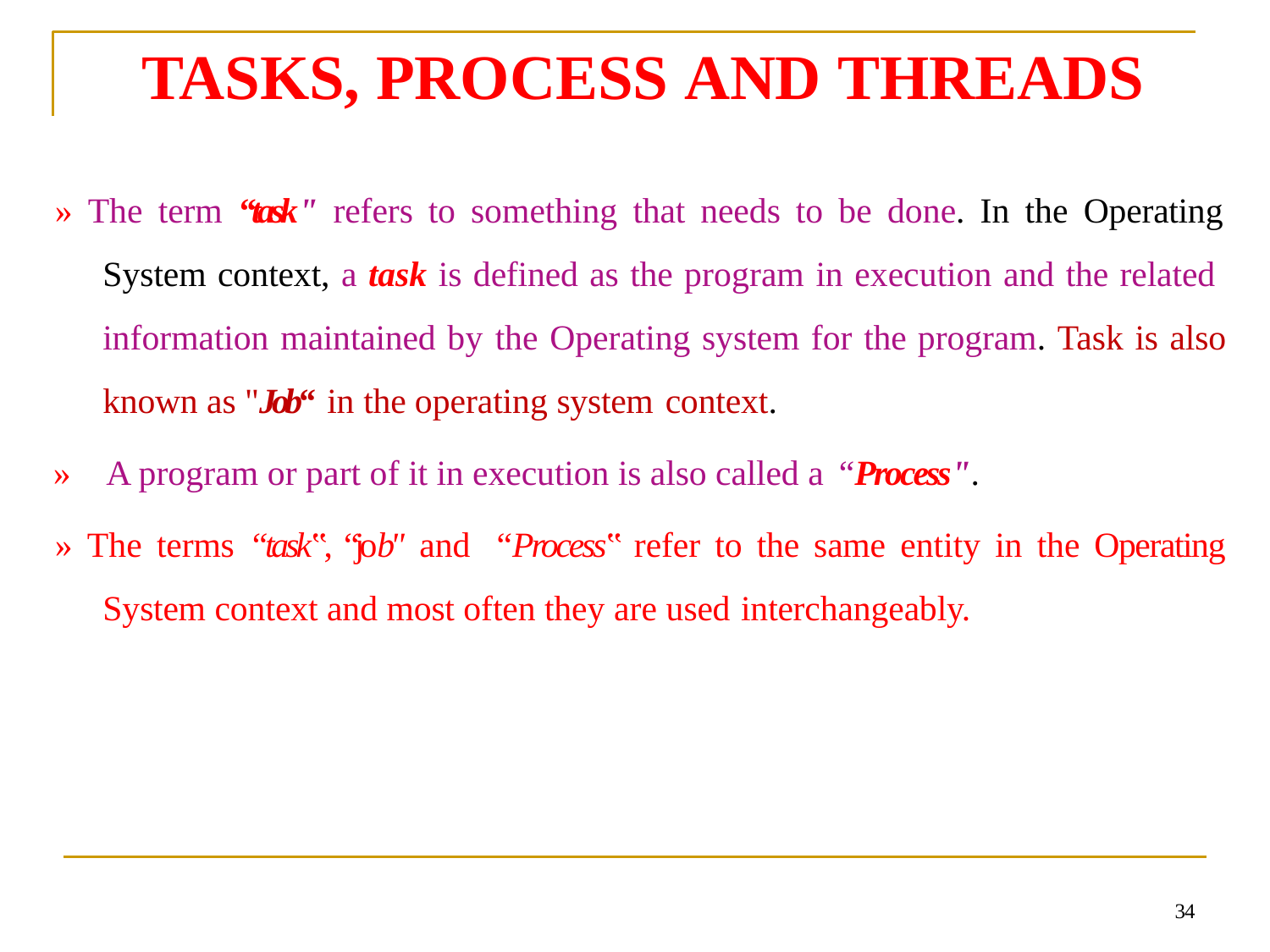

# TASKS, PROCESS AND THREADS
» The term “task" refers to something that needs to be done. In the Operating  System context, a task is defined as the program in execution and the related   information maintained by the Operating system for the program. Task is also  known as "Job“   in the operating system context.
»    A program or part of it in execution is also called a  “Process".
» The terms “task‟, “job" and  “Process‟ refer to the same entity in the Operating  System context and most often they are used interchangeably.

34